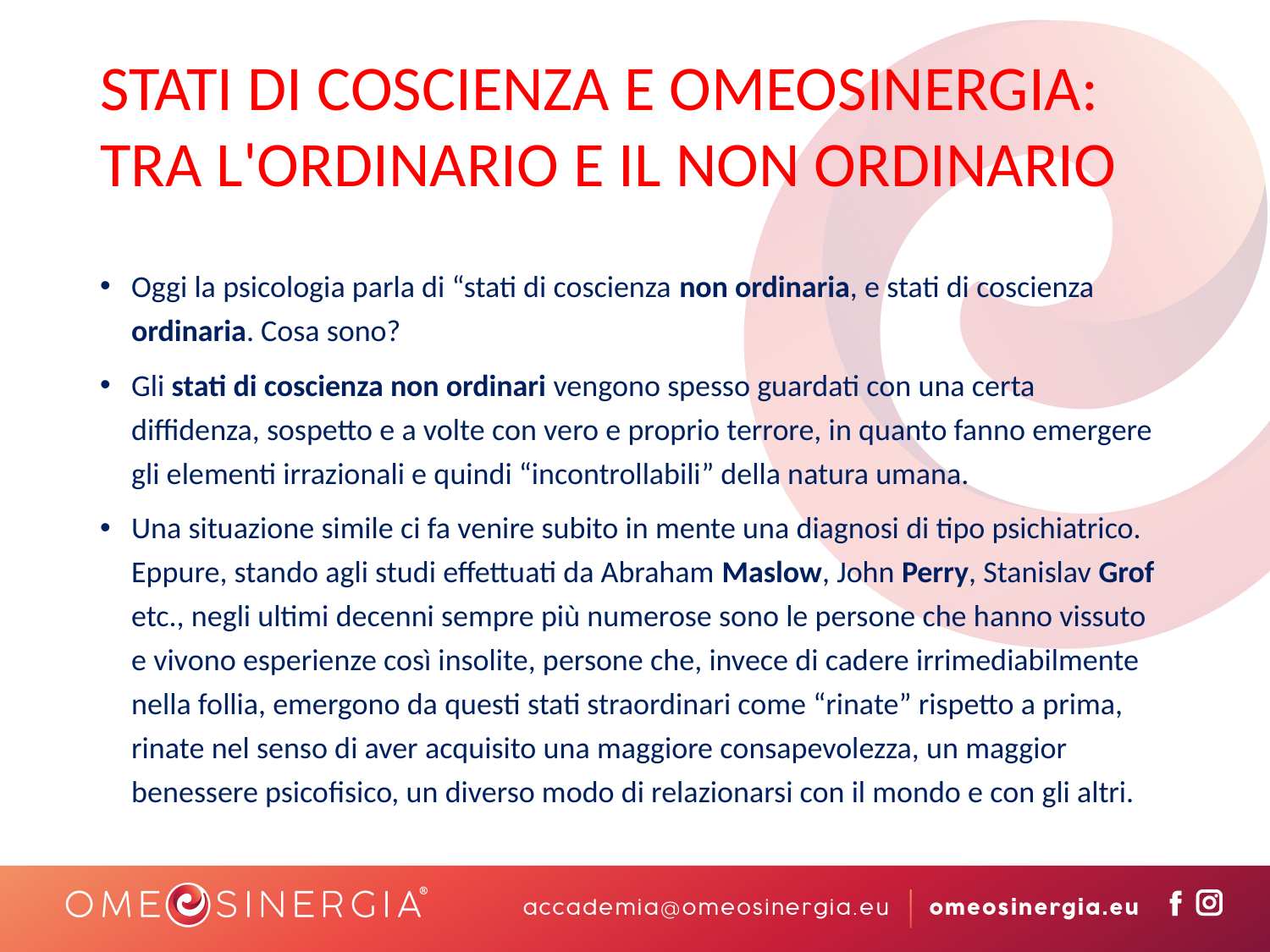

# STATI DI COSCIENZA E OMEOSINERGIA: TRA L'ORDINARIO E IL NON ORDINARIO
Oggi la psicologia parla di “stati di coscienza non ordinaria, e stati di coscienza ordinaria. Cosa sono?
Gli stati di coscienza non ordinari vengono spesso guardati con una certa diffidenza, sospetto e a volte con vero e proprio terrore, in quanto fanno emergere gli elementi irrazionali e quindi “incontrollabili” della natura umana.
Una situazione simile ci fa venire subito in mente una diagnosi di tipo psichiatrico. Eppure, stando agli studi effettuati da Abraham Maslow, John Perry, Stanislav Grof etc., negli ultimi decenni sempre più numerose sono le persone che hanno vissuto e vivono esperienze così insolite, persone che, invece di cadere irrimediabilmente nella follia, emergono da questi stati straordinari come “rinate” rispetto a prima, rinate nel senso di aver acquisito una maggiore consapevolezza, un maggior benessere psicofisico, un diverso modo di relazionarsi con il mondo e con gli altri.